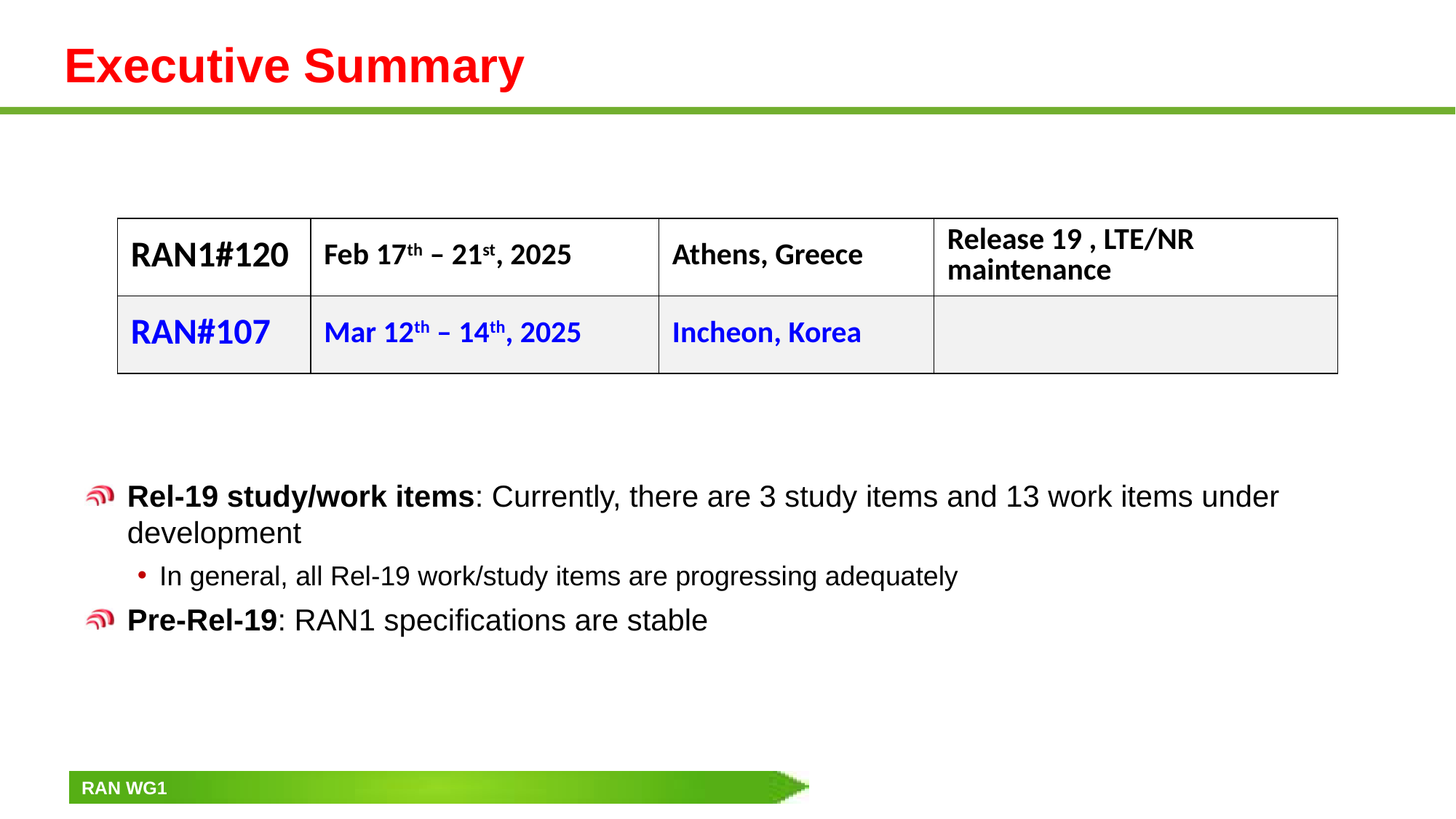

# Executive Summary
| RAN1#120 | Feb 17th – 21st, 2025 | Athens, Greece | Release 19 , LTE/NR maintenance |
| --- | --- | --- | --- |
| RAN#107 | Mar 12th – 14th, 2025 | Incheon, Korea |  |
Rel-19 study/work items: Currently, there are 3 study items and 13 work items under development
In general, all Rel-19 work/study items are progressing adequately
Pre-Rel-19: RAN1 specifications are stable